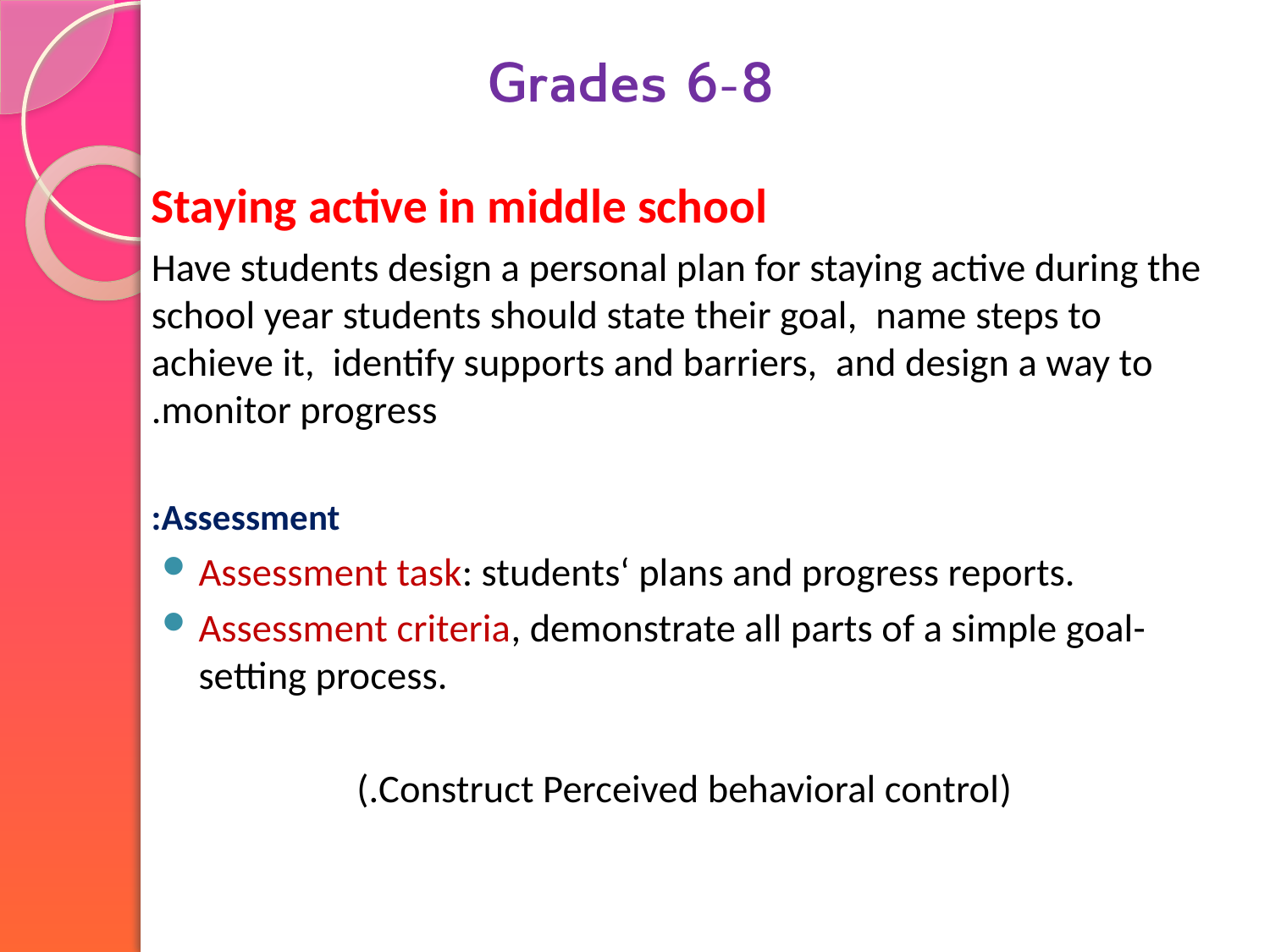

# Grades 6-8
Staying active in middle school
Have students design a personal plan for staying active during the school year students should state their goal,  name steps to achieve it,  identify supports and barriers,  and design a way to monitor progress.

Assessment:
Assessment task: students‘ plans and progress reports.
Assessment criteria, demonstrate all parts of a simple goal-setting process.

(Construct Perceived behavioral control.)